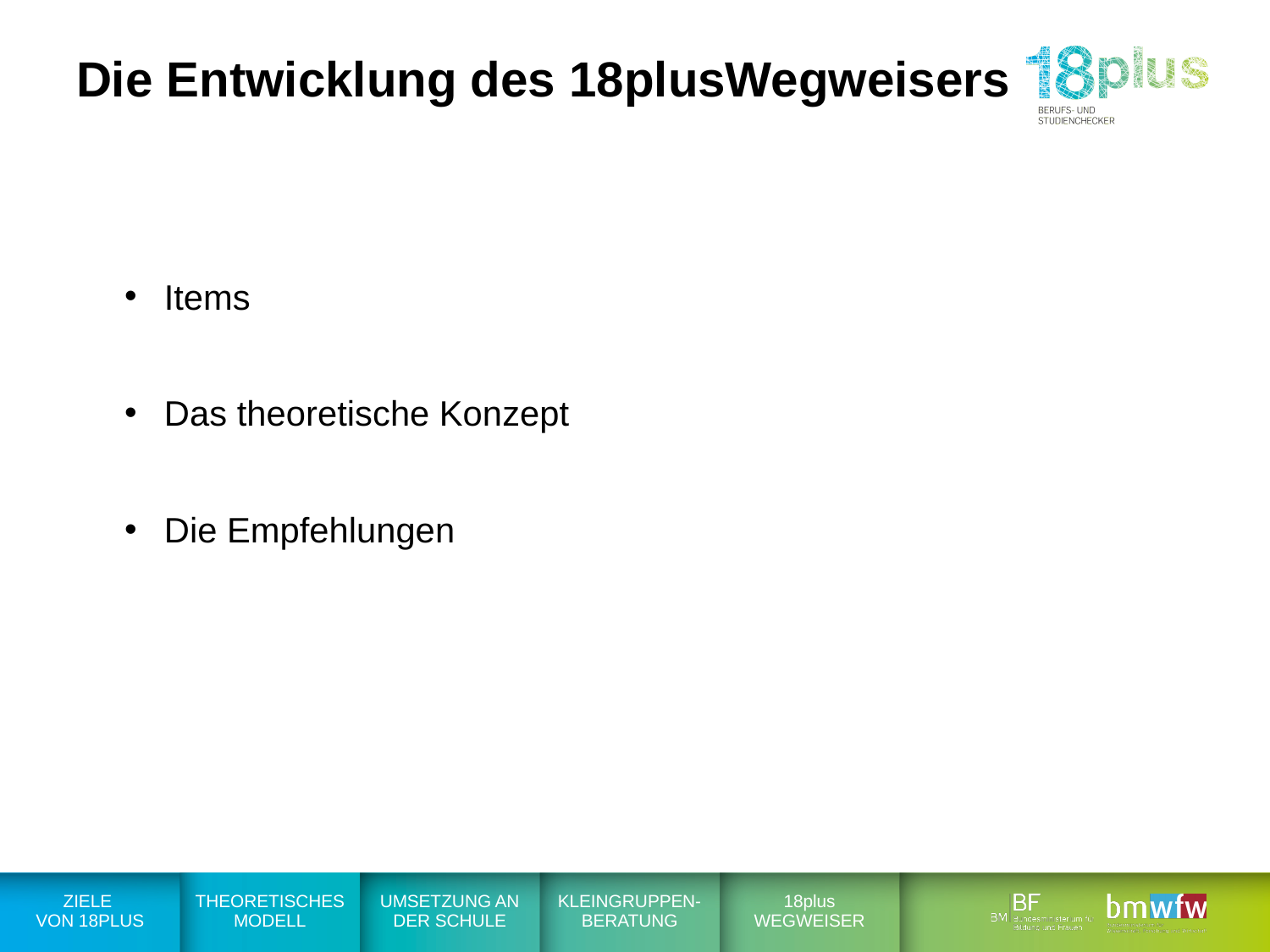

# Die Entwicklung des 18plusWegweisers

Items

Das theoretische Konzept

Die Empfehlungen